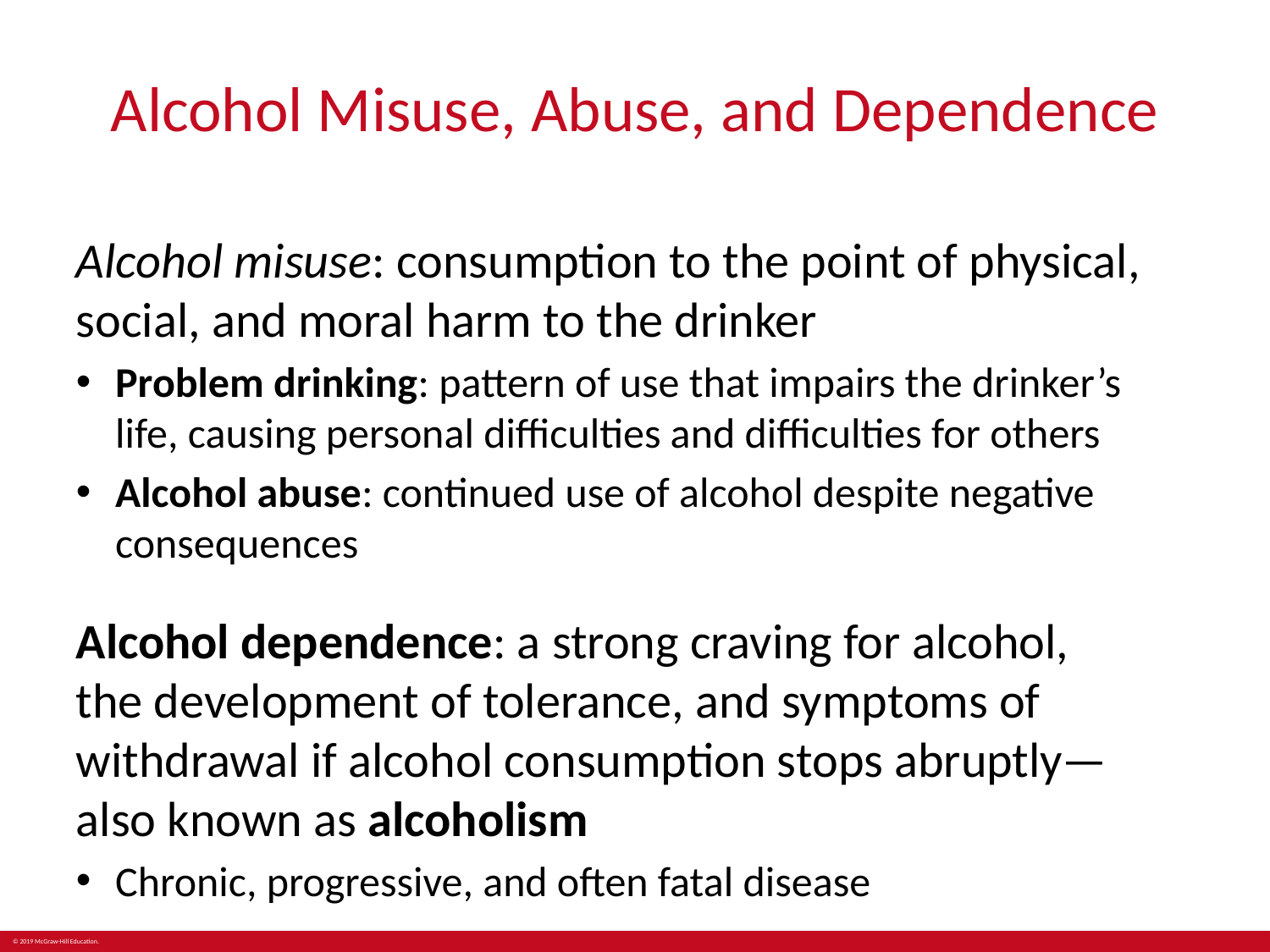

# Alcohol Misuse, Abuse, and Dependence
Alcohol misuse: consumption to the point of physical, social, and moral harm to the drinker
Problem drinking: pattern of use that impairs the drinker’s life, causing personal difficulties and difficulties for others
Alcohol abuse: continued use of alcohol despite negative consequences
Alcohol dependence: a strong craving for alcohol,
the development of tolerance, and symptoms of withdrawal if alcohol consumption stops abruptly—
also known as alcoholism
Chronic, progressive, and often fatal disease